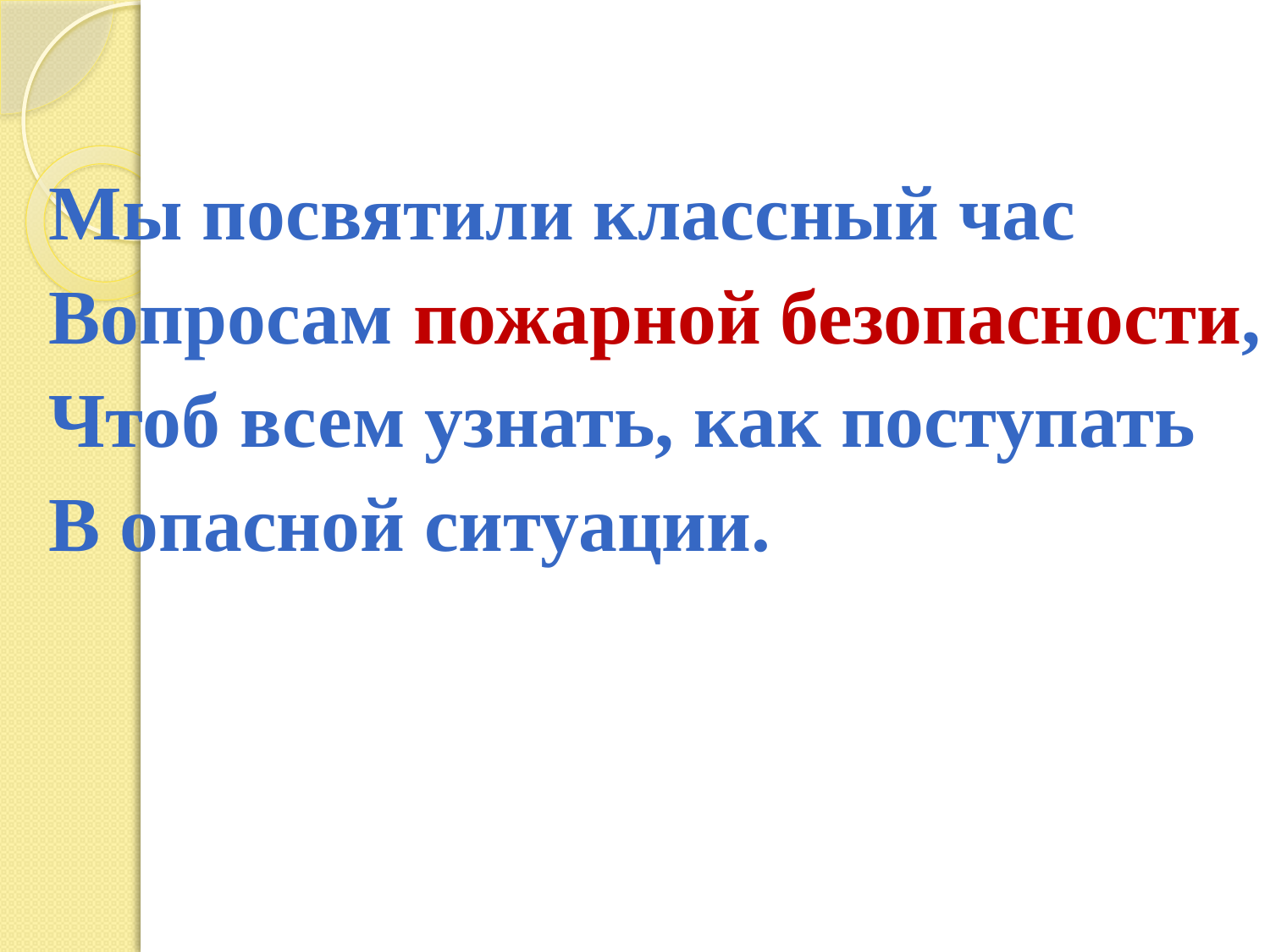

Мы посвятили классный час
Вопросам пожарной безопасности,
Чтоб всем узнать, как поступать
В опасной ситуации.